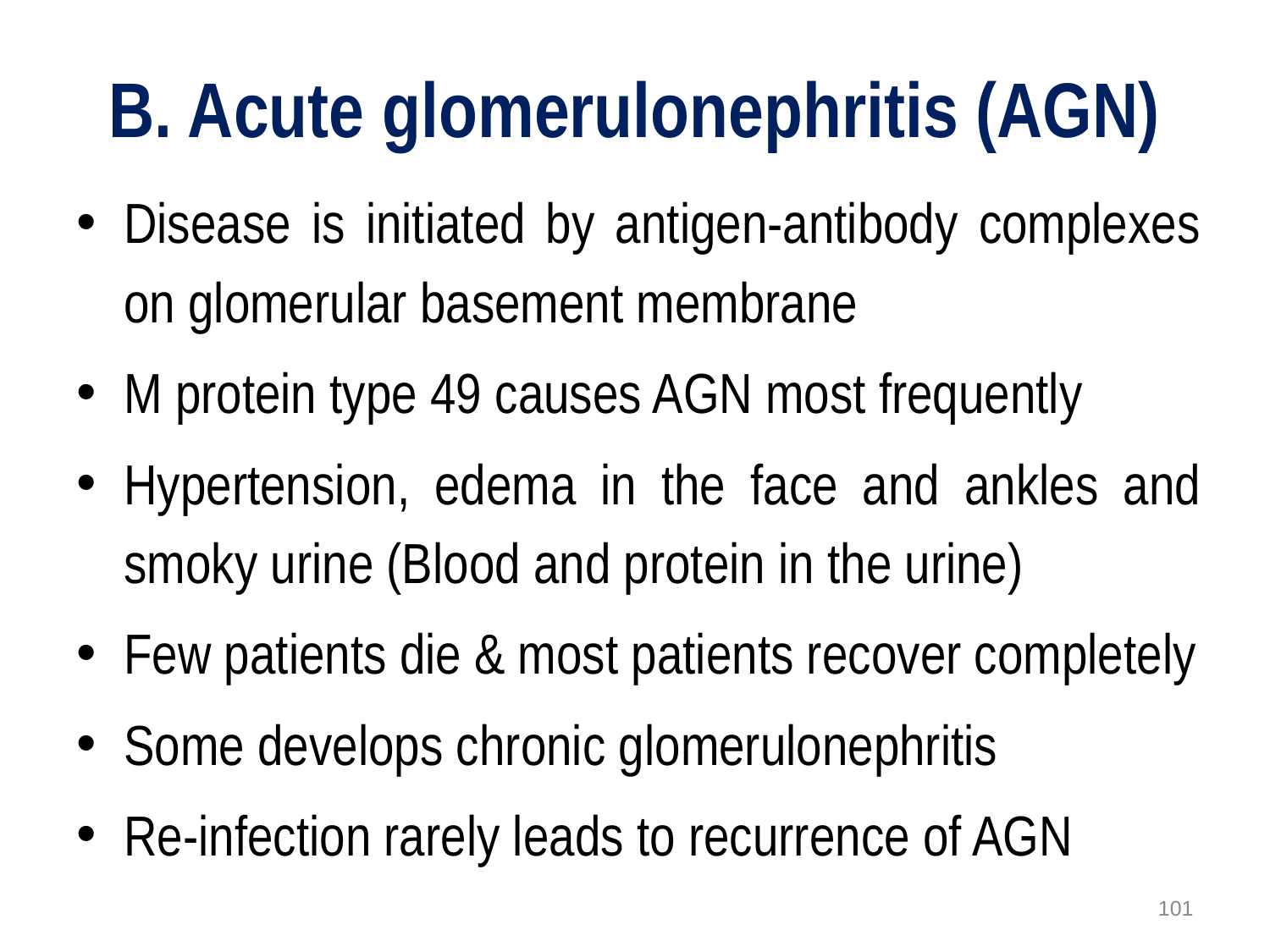

# B. Acute glomerulonephritis (AGN)
Disease is initiated by antigen-antibody complexes on glomerular basement membrane
M protein type 49 causes AGN most frequently
Hypertension, edema in the face and ankles and smoky urine (Blood and protein in the urine)
Few patients die & most patients recover completely
Some develops chronic glomerulonephritis
Re-infection rarely leads to recurrence of AGN

101